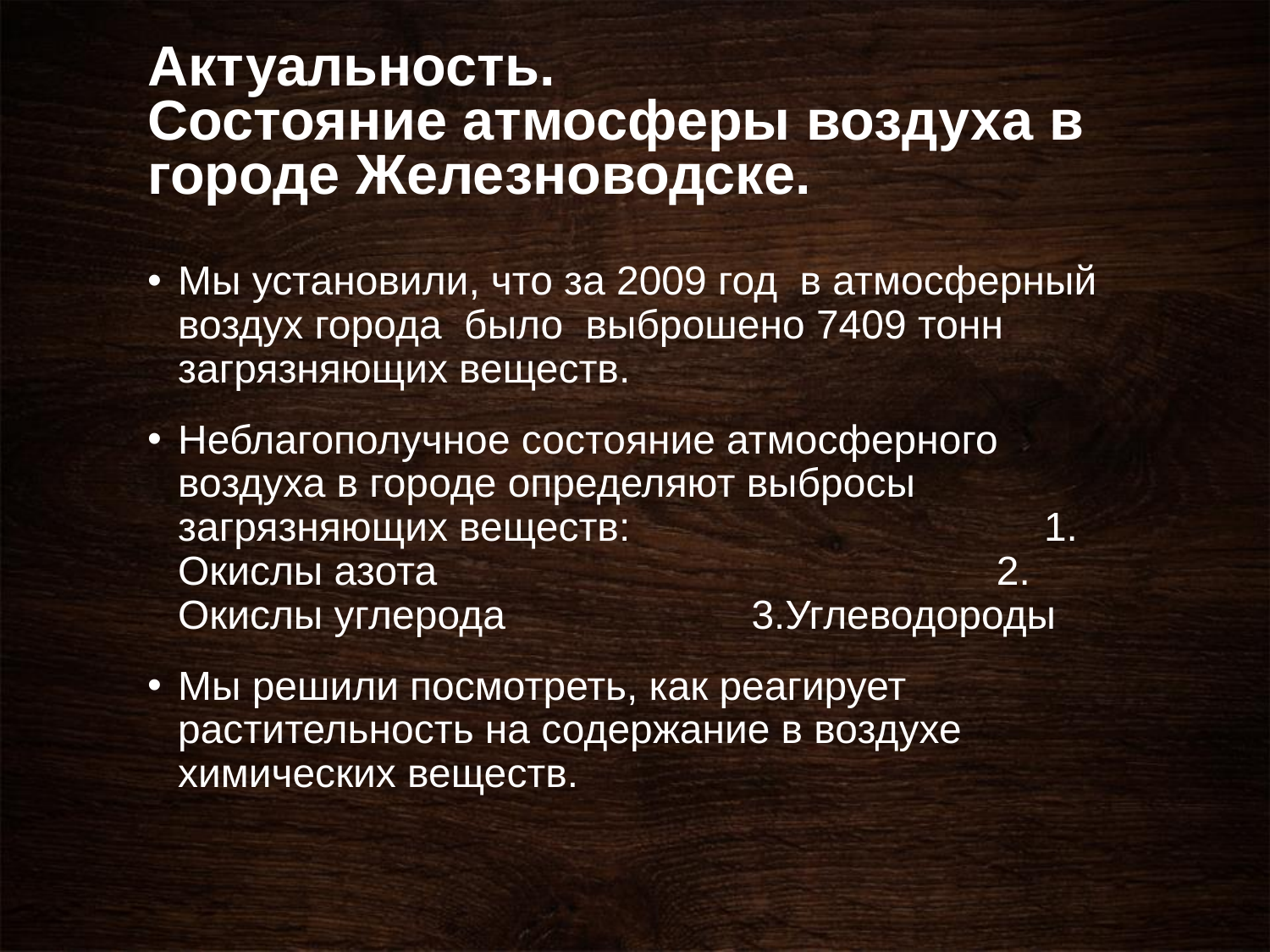

# Актуальность. Состояние атмосферы воздуха в городе Железноводске.
Мы установили, что за 2009 год  в атмосферный воздух города  было  выброшено 7409 тонн загрязняющих веществ.
Неблагополучное состояние атмосферного воздуха в городе определяют выбросы загрязняющих веществ:                                     1. Окислы азота                                                  2. Окислы углерода                      3.Углеводороды
Мы решили посмотреть, как реагирует растительность на содержание в воздухе химических веществ.